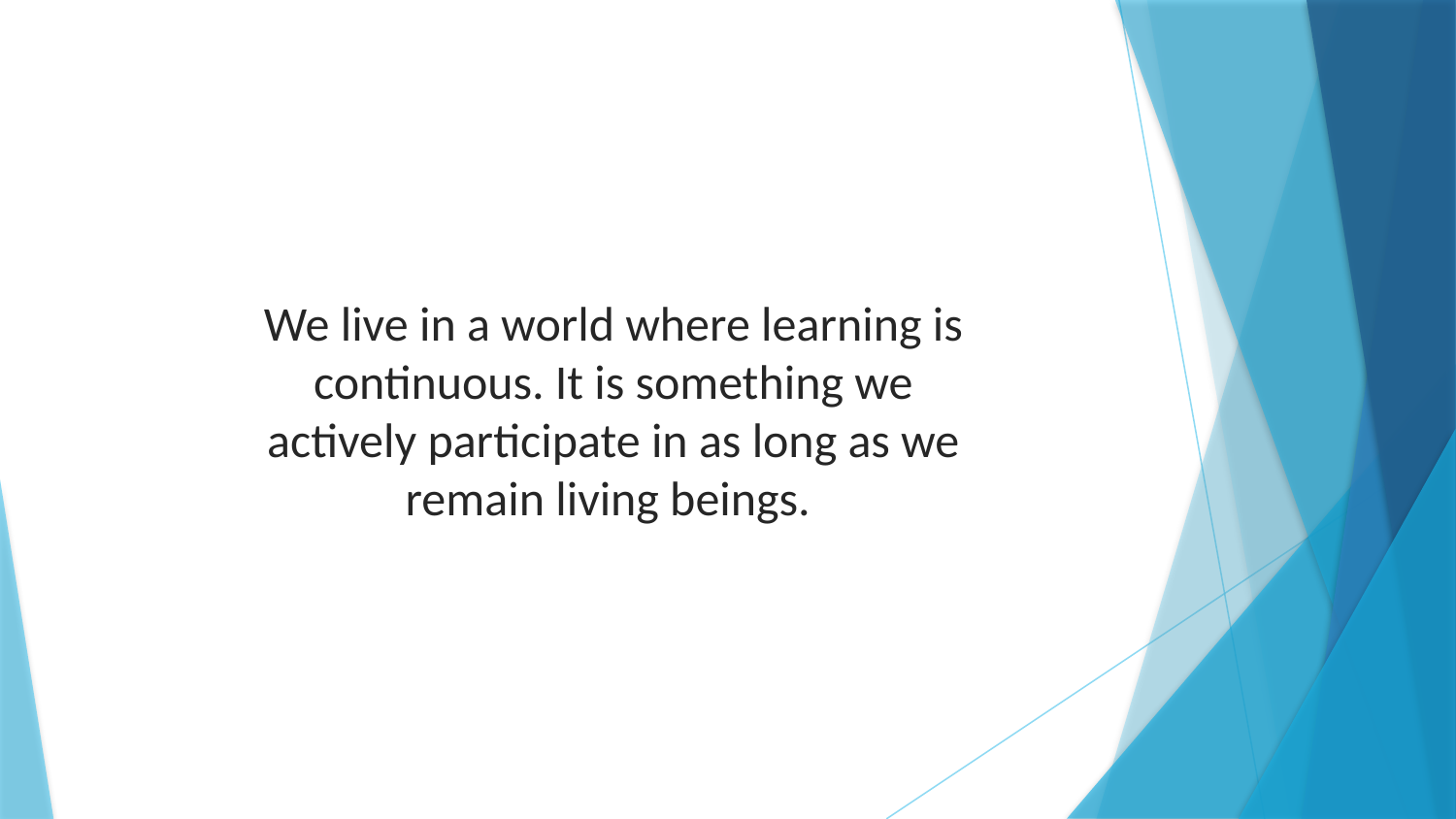

We live in a world where learning is continuous. It is something we actively participate in as long as we remain living beings.